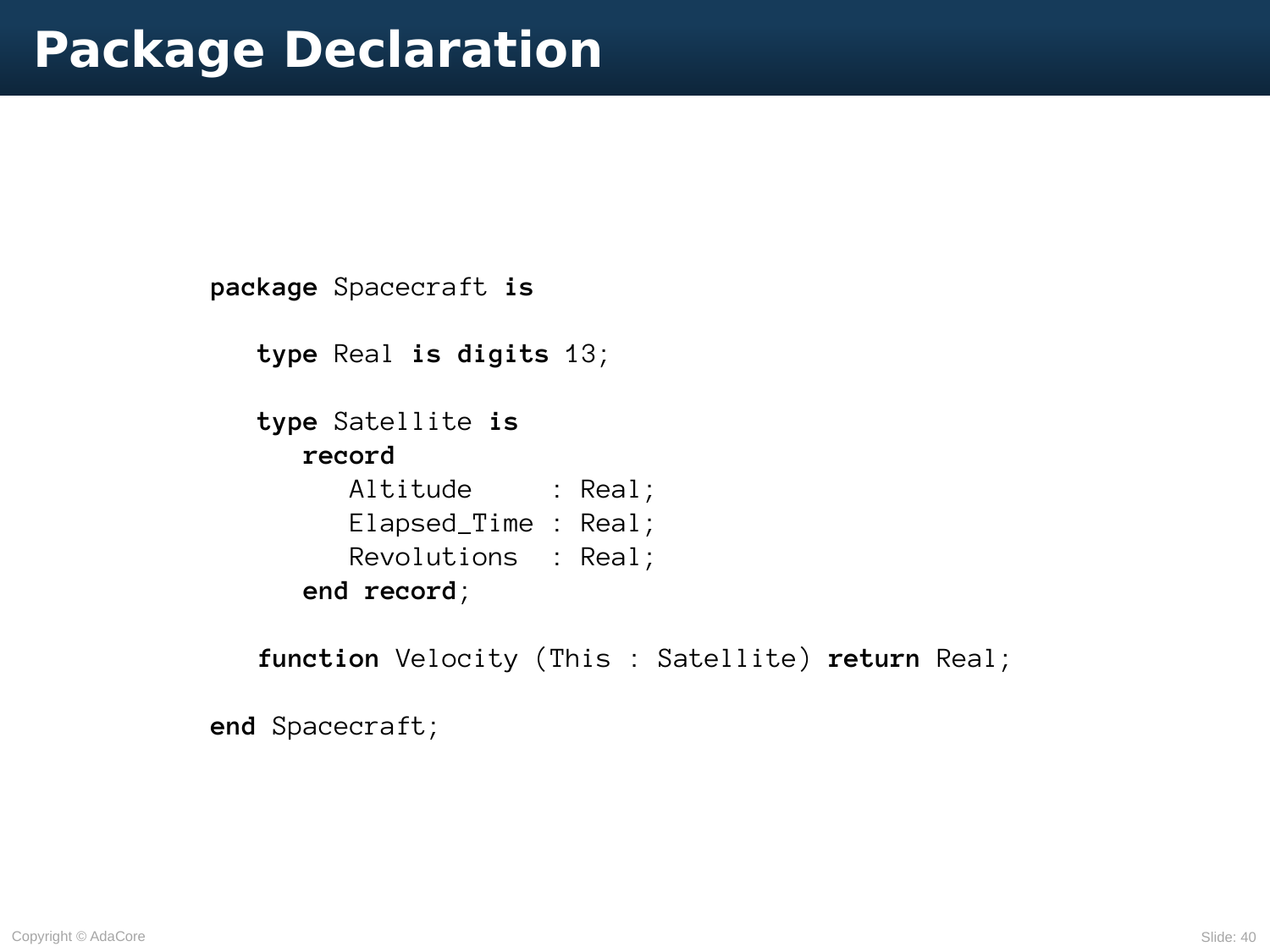

# Package Declaration
package Spacecraft is

   type Real is digits 13;

   type Satellite is
      record
         Altitude     : Real;
         Elapsed_Time : Real;
         Revolutions  : Real;
      end record;

   function Velocity (This : Satellite) return Real;

end Spacecraft;